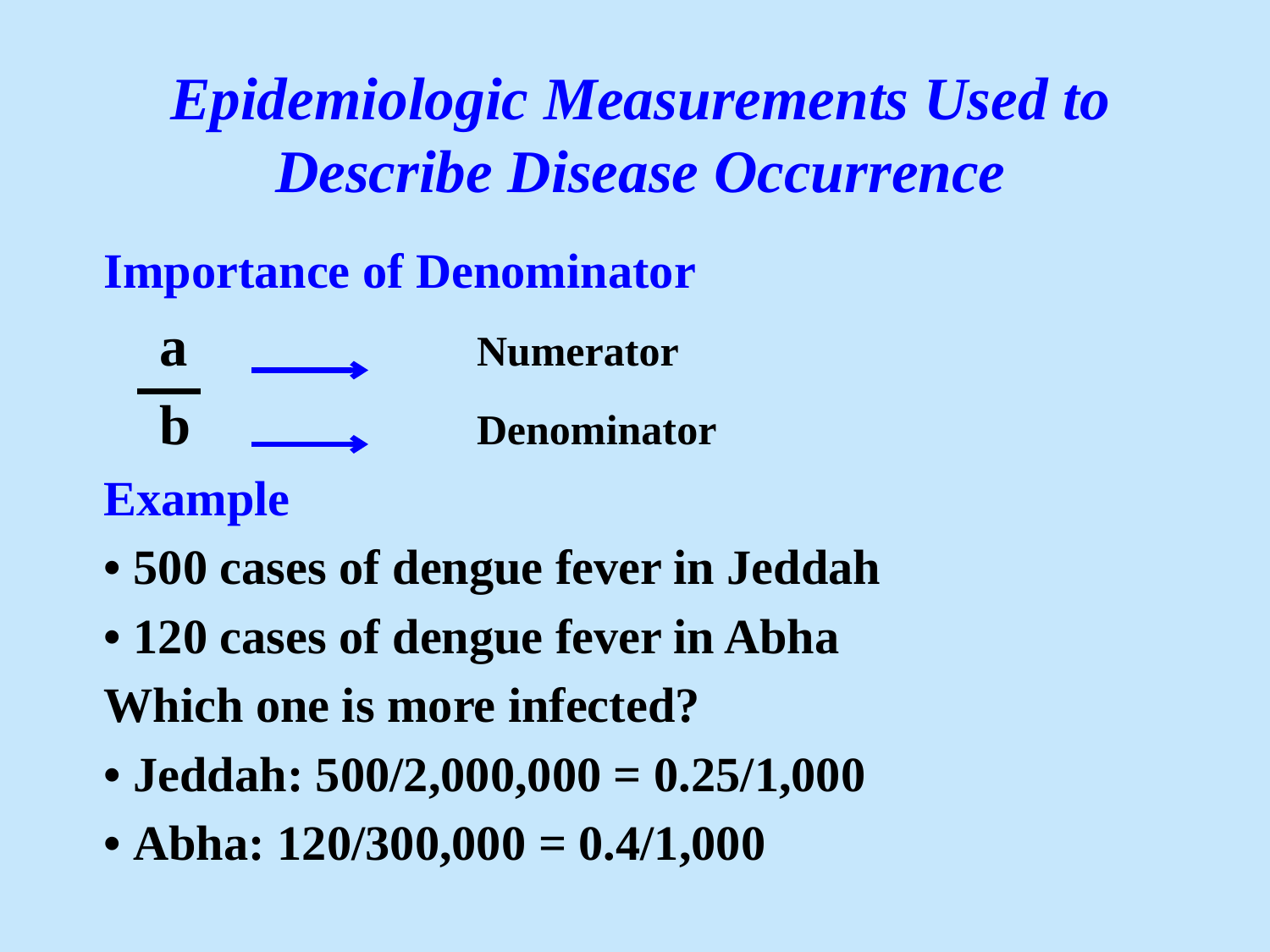

# Epidemiologic Measurements Used to Describe Disease Occurrence
Importance of Denominator
a 		      Numerator
b 		      Denominator
Example
• 500 cases of dengue fever in Jeddah
• 120 cases of dengue fever in Abha
Which one is more infected?
• Jeddah: 500/2,000,000 = 0.25/1,000
• Abha: 120/300,000 = 0.4/1,000